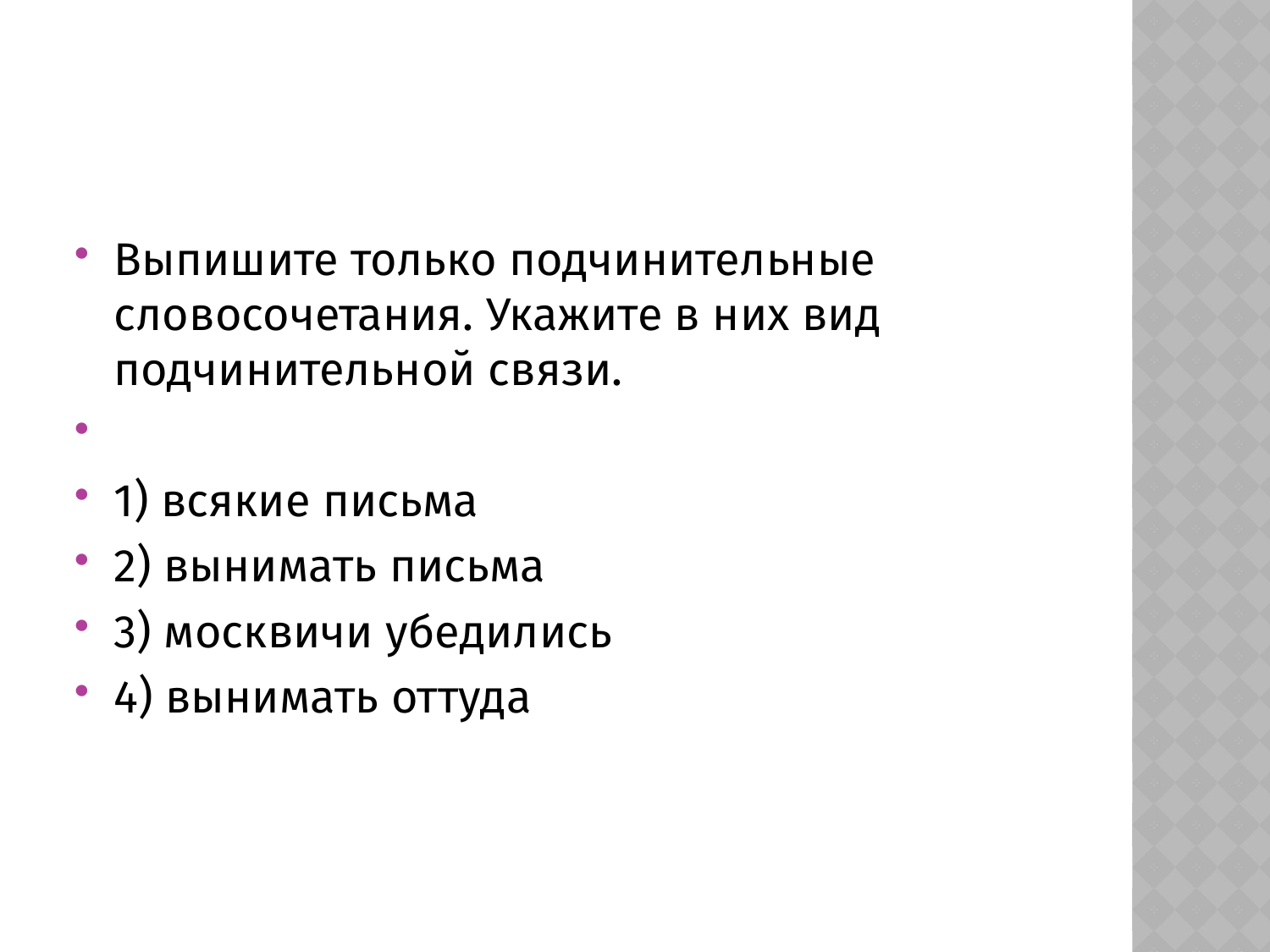

#
Выпишите только подчинительные словосочетания. Укажите в них вид подчинительной связи.

1)  всякие письма
2)  вынимать письма
3)  москвичи убедились
4)  вынимать оттуда